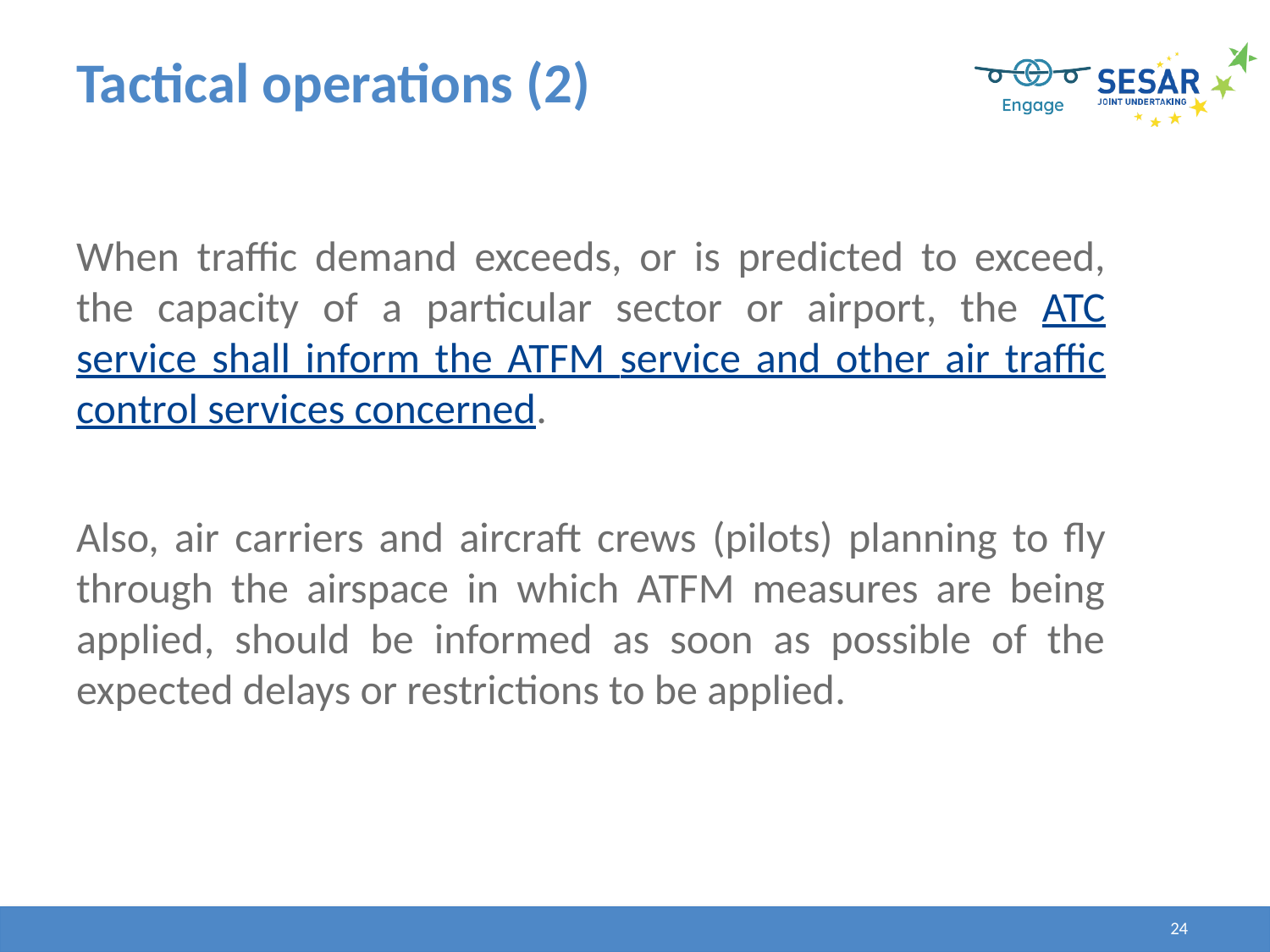

# Tactical operations (2)
When traffic demand exceeds, or is predicted to exceed, the capacity of a particular sector or airport, the ATC service shall inform the ATFM service and other air traffic control services concerned.

Also, air carriers and aircraft crews (pilots) planning to fly through the airspace in which ATFM measures are being applied, should be informed as soon as possible of the expected delays or restrictions to be applied.
24